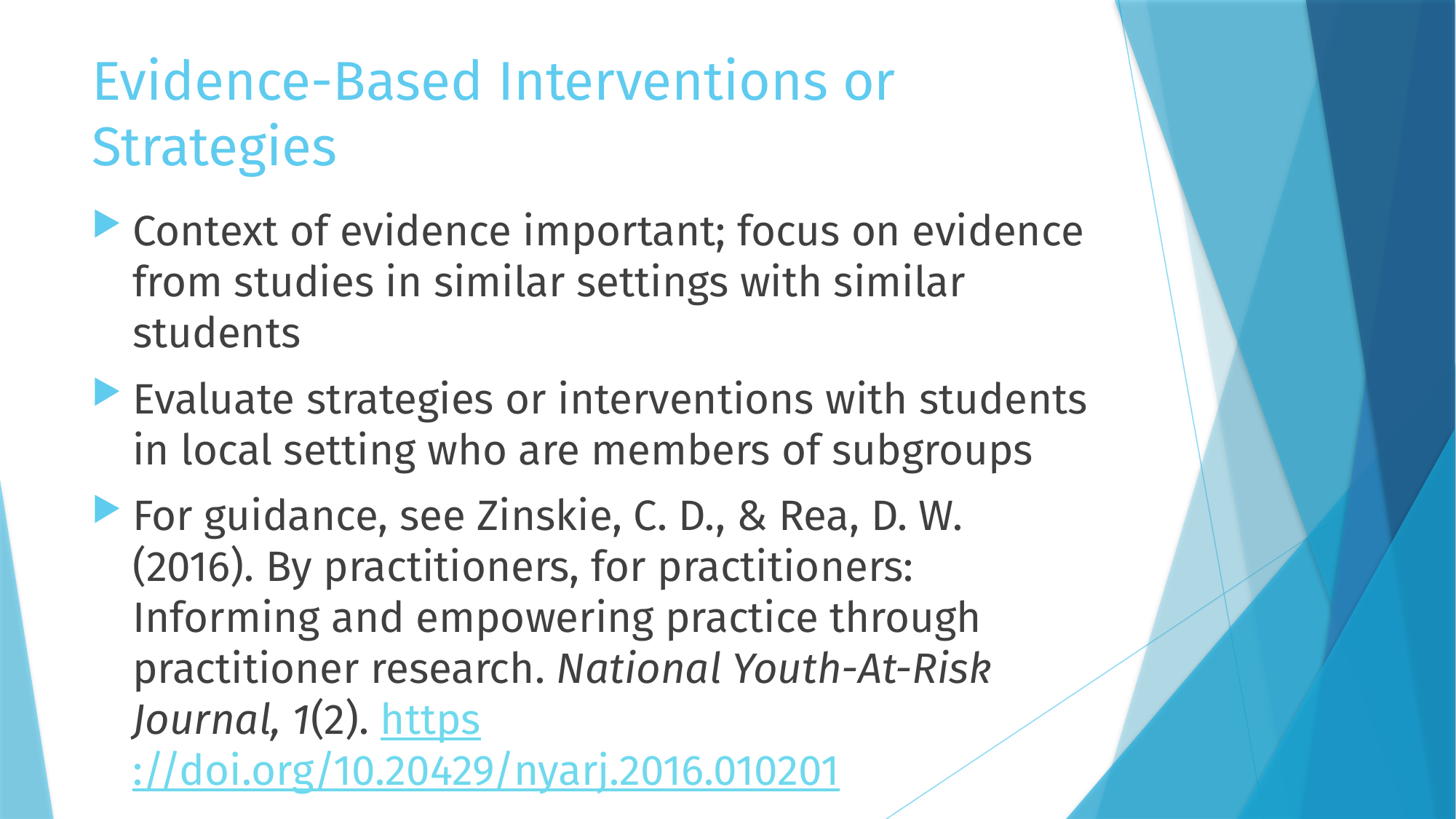

# Evidence-Based Interventions or Strategies
Context of evidence important; focus on evidence from studies in similar settings with similar students
Evaluate strategies or interventions with students in local setting who are members of subgroups
For guidance, see Zinskie, C. D., & Rea, D. W. (2016). By practitioners, for practitioners: Informing and empowering practice through practitioner research. National Youth-At-Risk Journal, 1(2). https://doi.org/10.20429/nyarj.2016.010201